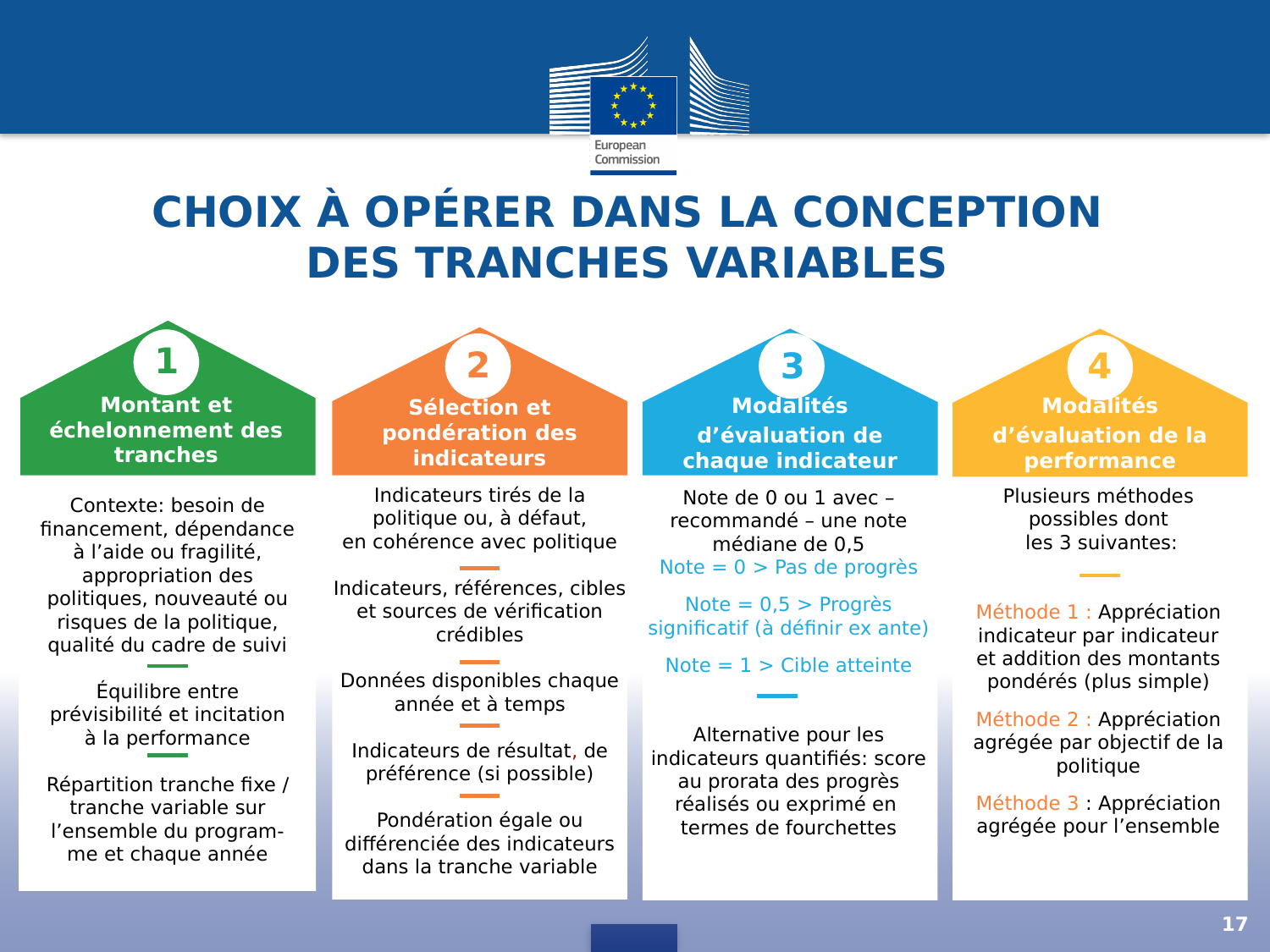

Choix à opérer dans la conception
des tranches variables

1
2
4
3

Montant et échelonnement des tranches
Sélection et pondération des indicateurs
Modalités
d’évaluation de chaque indicateur
Modalités
d’évaluation de la performance

Indicateurs tirés de la politique ou, à défaut,
en cohérence avec politique

Indicateurs, références, cibles et sources de vérification crédibles

Données disponibles chaque année et à temps

Indicateurs de résultat, de préférence (si possible)

Pondération égale ou différenciée des indicateurs dans la tranche variable
Plusieurs méthodes possibles dont
 les 3 suivantes:

Méthode 1 : Appréciation indicateur par indicateur et addition des montants pondérés (plus simple)

Méthode 2 : Appréciation agrégée par objectif de la politique

Méthode 3 : Appréciation agrégée pour l’ensemble

Note de 0 ou 1 avec – recommandé – une note médiane de 0,5
Note = 0 > Pas de progrès

Note = 0,5 > Progrès significatif (à définir ex ante)

Note = 1 > Cible atteinte

Alternative pour les indicateurs quantifiés: score au prorata des progrès
réalisés ou exprimé en
termes de fourchettes

Contexte: besoin de financement, dépendance à l’aide ou fragilité, appropriation des politiques, nouveauté ou risques de la politique, qualité du cadre de suivi

Équilibre entre prévisibilité et incitation
à la performance

Répartition tranche fixe / tranche variable sur l’ensemble du program-me et chaque année

17